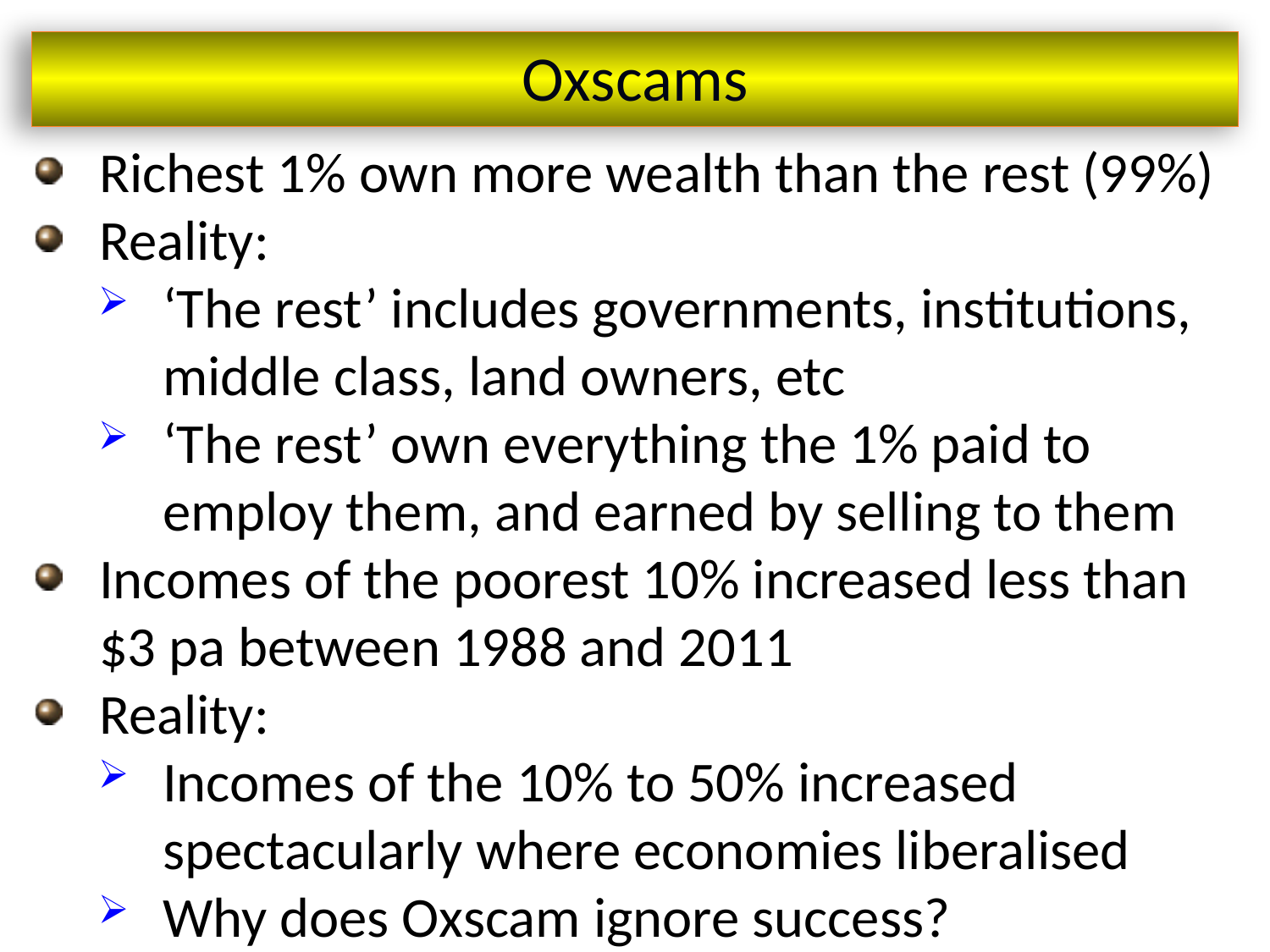

Oxscams
Richest 1% own more wealth than the rest (99%)
Reality:
‘The rest’ includes governments, institutions, middle class, land owners, etc
‘The rest’ own everything the 1% paid to employ them, and earned by selling to them
Incomes of the poorest 10% increased less than $3 pa between 1988 and 2011
Reality:
Incomes of the 10% to 50% increased spectacularly where economies liberalised
Why does Oxscam ignore success?